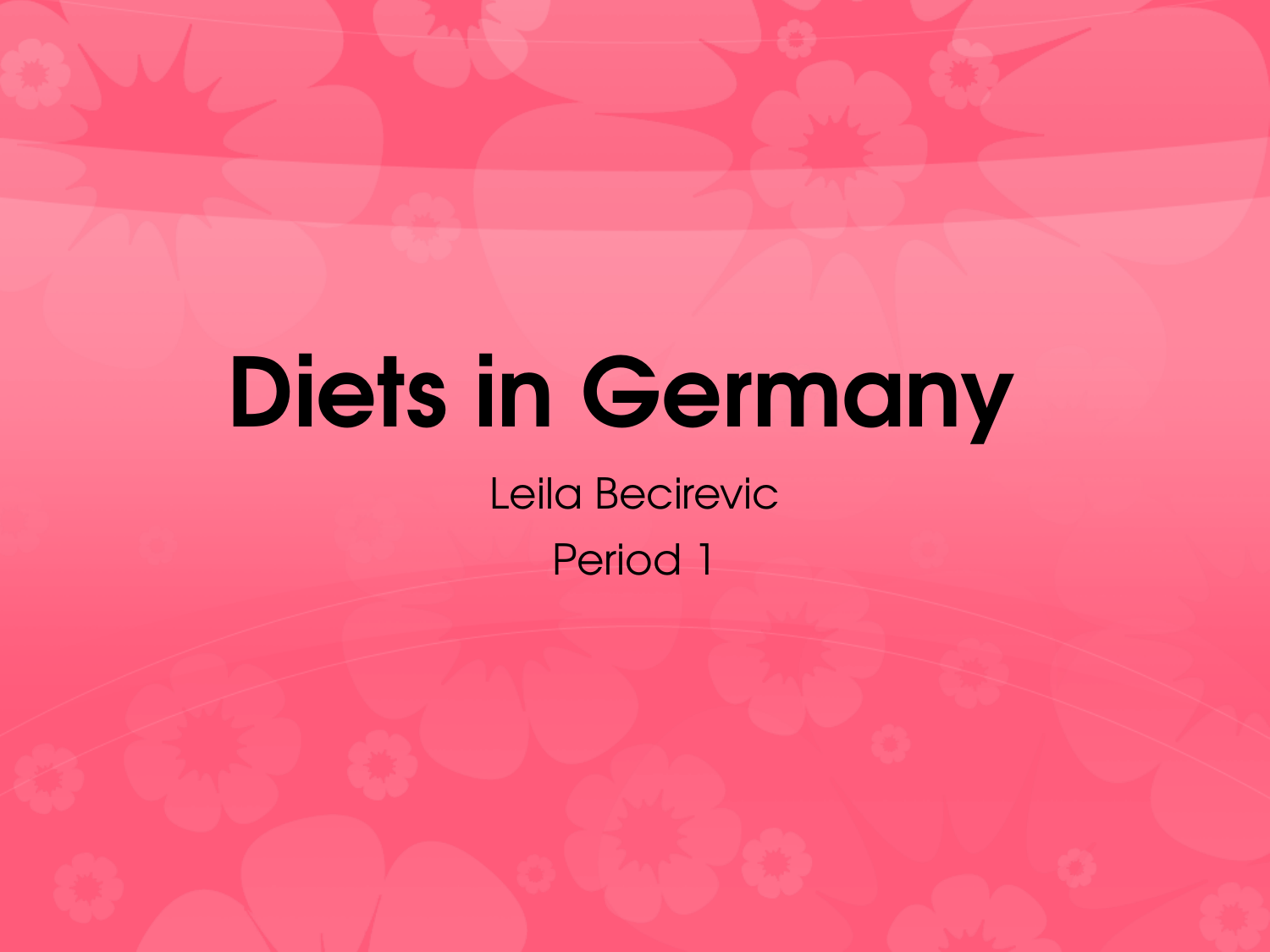

# Diets in Germany
Leila Becirevic
Period 1